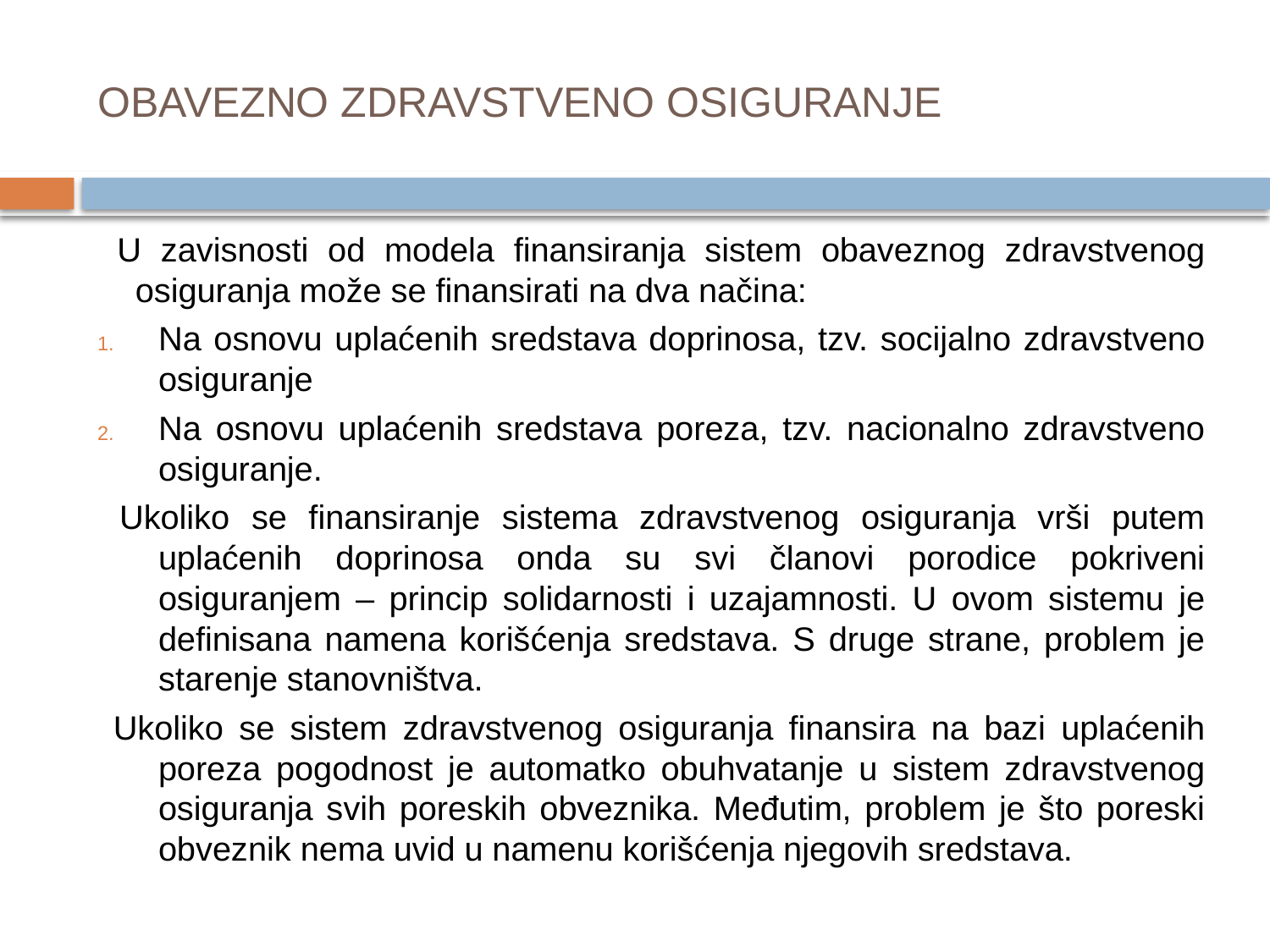

# OBAVEZNO ZDRAVSTVENO OSIGURANJE
 U zavisnosti od modela finansiranja sistem obaveznog zdravstvenog osiguranja može se finansirati na dva načina:
Na osnovu uplaćenih sredstava doprinosa, tzv. socijalno zdravstveno osiguranje
Na osnovu uplaćenih sredstava poreza, tzv. nacionalno zdravstveno osiguranje.
 Ukoliko se finansiranje sistema zdravstvenog osiguranja vrši putem uplaćenih doprinosa onda su svi članovi porodice pokriveni osiguranjem – princip solidarnosti i uzajamnosti. U ovom sistemu je definisana namena korišćenja sredstava. S druge strane, problem je starenje stanovništva.
 Ukoliko se sistem zdravstvenog osiguranja finansira na bazi uplaćenih poreza pogodnost je automatko obuhvatanje u sistem zdravstvenog osiguranja svih poreskih obveznika. Međutim, problem je što poreski obveznik nema uvid u namenu korišćenja njegovih sredstava.